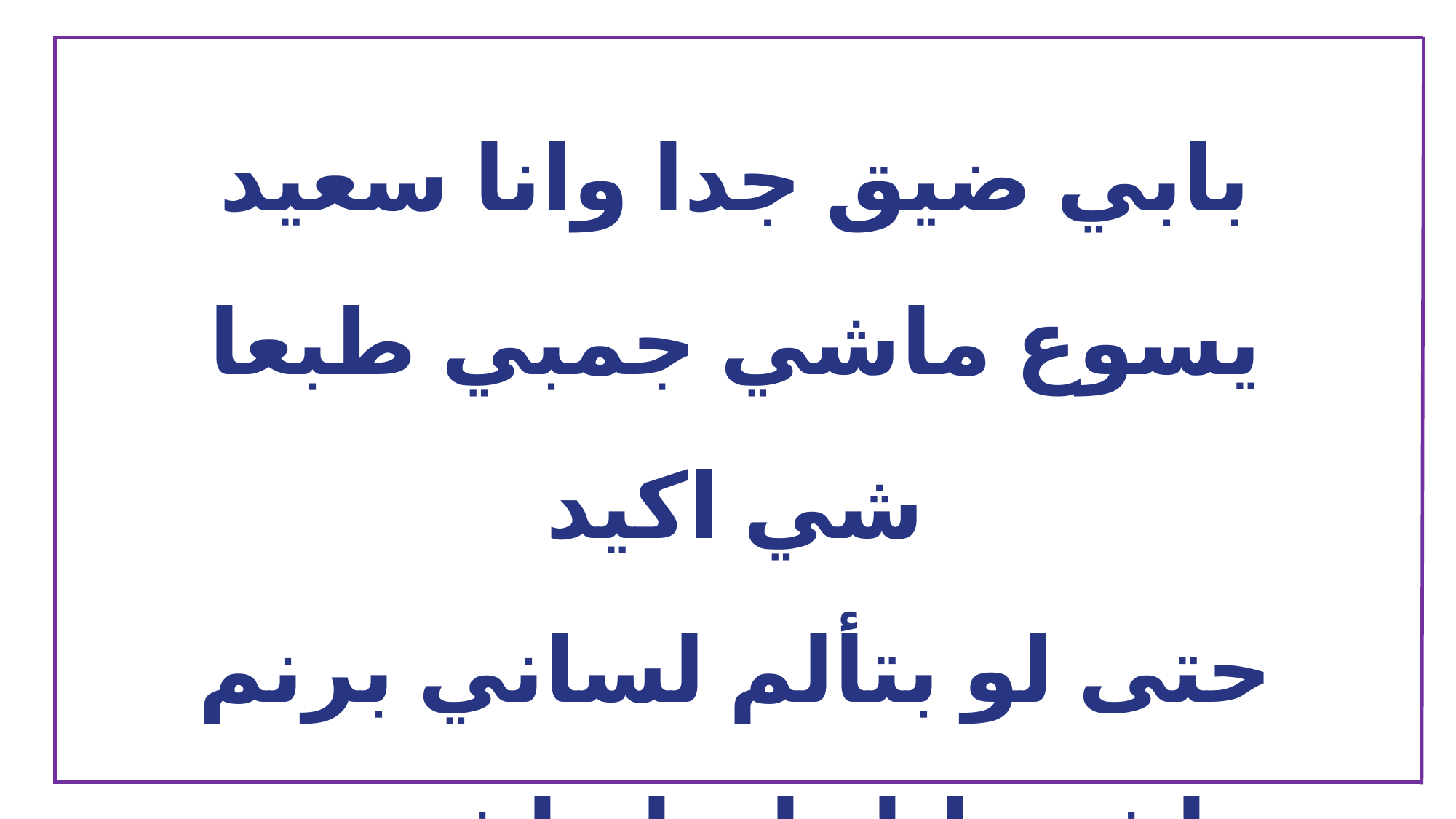

بابي ضيق جدا وانا سعيد
يسوع ماشي جمبي طبعا شي اكيد
حتى لو بتألم لساني برنم
ماشي انا دايما ماشي مع يسوع